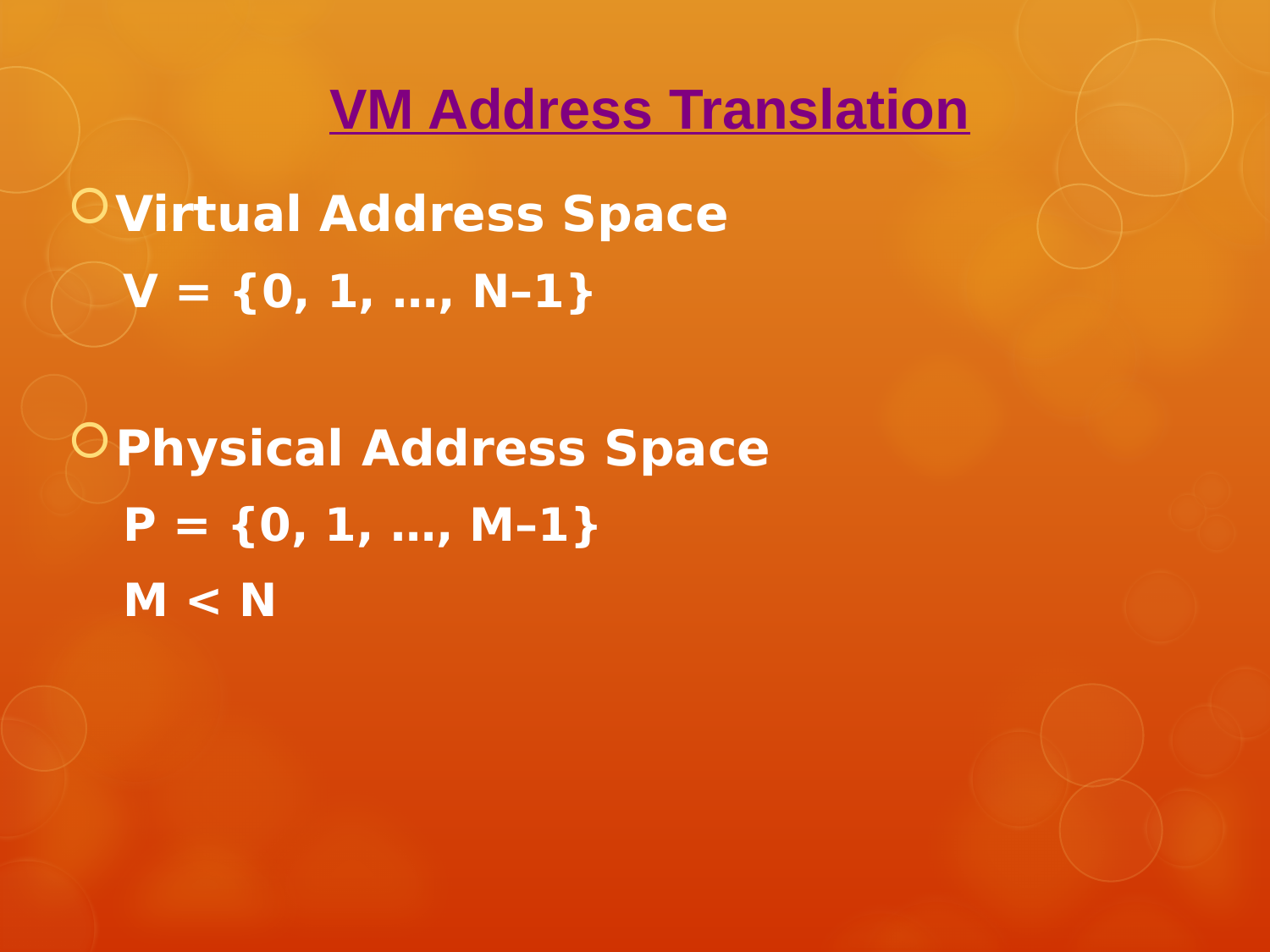

VM Address Translation
Virtual Address Space
V = {0, 1, …, N–1}

Physical Address Space
P = {0, 1, …, M–1}
M < N